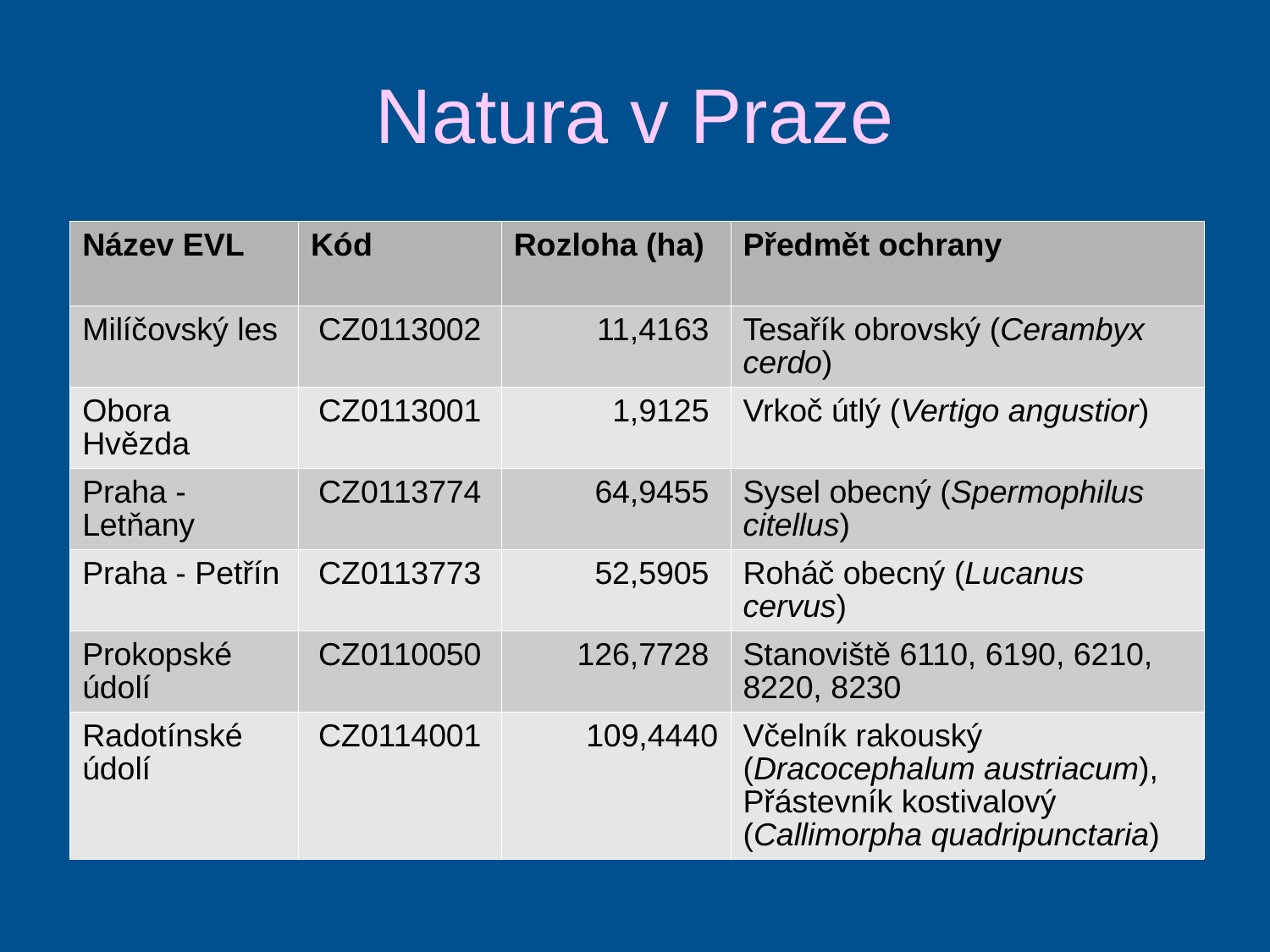

Natura v Praze
| Název EVL | Kód | Rozloha (ha) | Předmět ochrany |
| --- | --- | --- | --- |
| Milíčovský les | CZ0113002 | 11,4163 | Tesařík obrovský (Cerambyx cerdo) |
| Obora Hvězda | CZ0113001 | 1,9125 | Vrkoč útlý (Vertigo angustior) |
| Praha - Letňany | CZ0113774 | 64,9455 | Sysel obecný (Spermophilus citellus) |
| Praha - Petřín | CZ0113773 | 52,5905 | Roháč obecný (Lucanus cervus) |
| Prokopské údolí | CZ0110050 | 126,7728 | Stanoviště 6110, 6190, 6210, 8220, 8230 |
| Radotínské údolí | CZ0114001 | 109,4440 | Včelník rakouský (Dracocephalum austriacum), Přástevník kostivalový (Callimorpha quadripunctaria) |